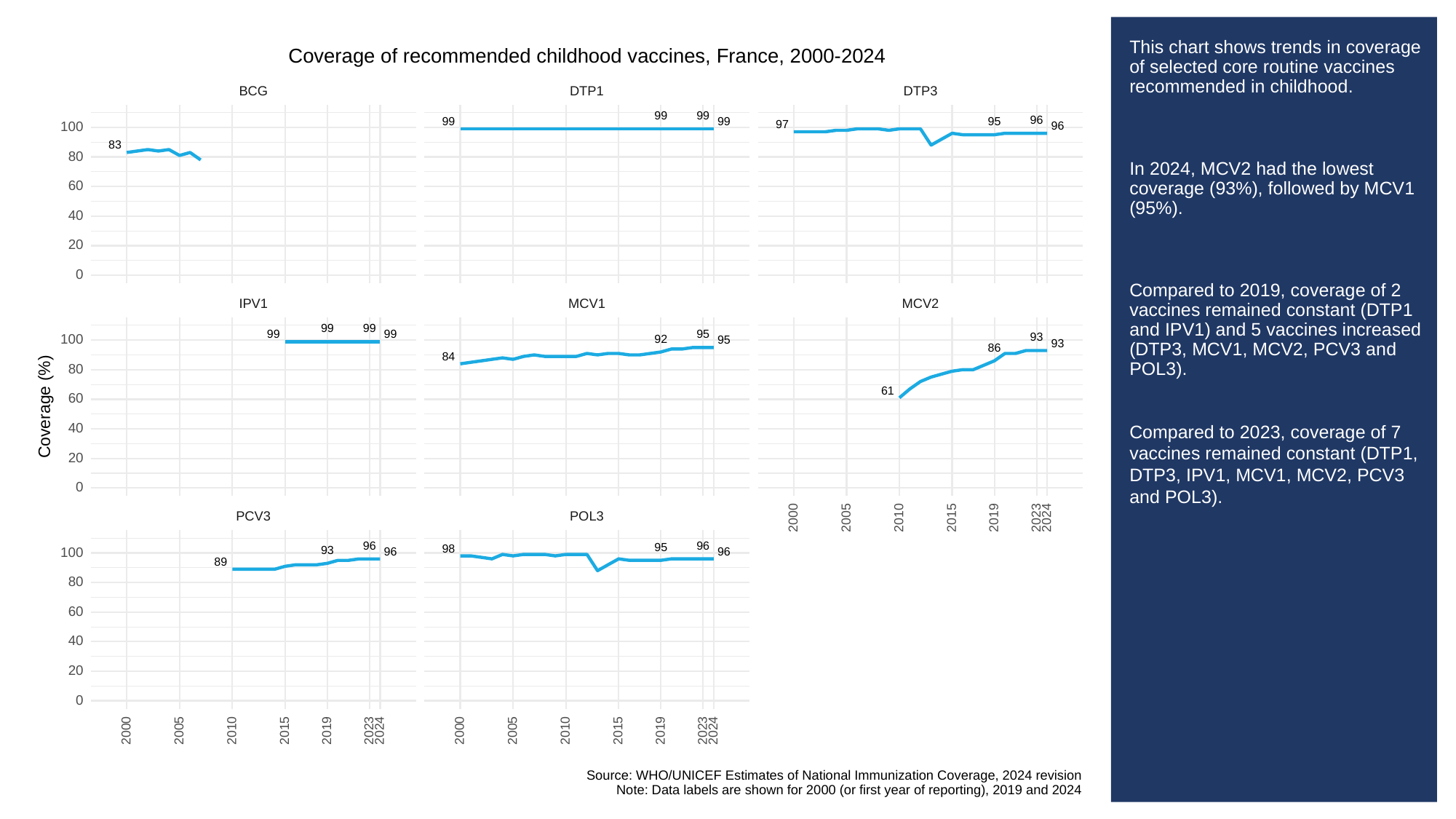

# This chart shows trends in coverage of selected core routine vaccines recommended in childhood.

In 2024, MCV2 had the lowest coverage (93%), followed by MCV1 (95%).

Compared to 2019, coverage of 2 vaccines remained constant (DTP1 and IPV1) and 5 vaccines increased (DTP3, MCV1, MCV2, PCV3 and POL3).

Compared to 2023, coverage of 7 vaccines remained constant (DTP1, DTP3, IPV1, MCV1, MCV2, PCV3 and POL3).

Coverage of recommended childhood vaccines, France, 2000-2024
BCG
DTP3
DTP1

99
99

96
99
99
95
97
96
100

83

80

60

40

20

0

MCV1
MCV2
IPV1

99
99

99
99
95
93
100
92
95
93

86

84

80

61
60
Coverage (%)

40

20

0

POL3
PCV3
2023
2000
2005
2010
2015
2019
2024

96
96
95
98
93
96
96
100

89

80

60

40

20

0

2023
2023
2000
2005
2010
2015
2019
2024
2000
2005
2010
2015
2019
2024
Source: WHO/UNICEF Estimates of National Immunization Coverage, 2024 revision
Note: Data labels are shown for 2000 (or first year of reporting), 2019 and 2024